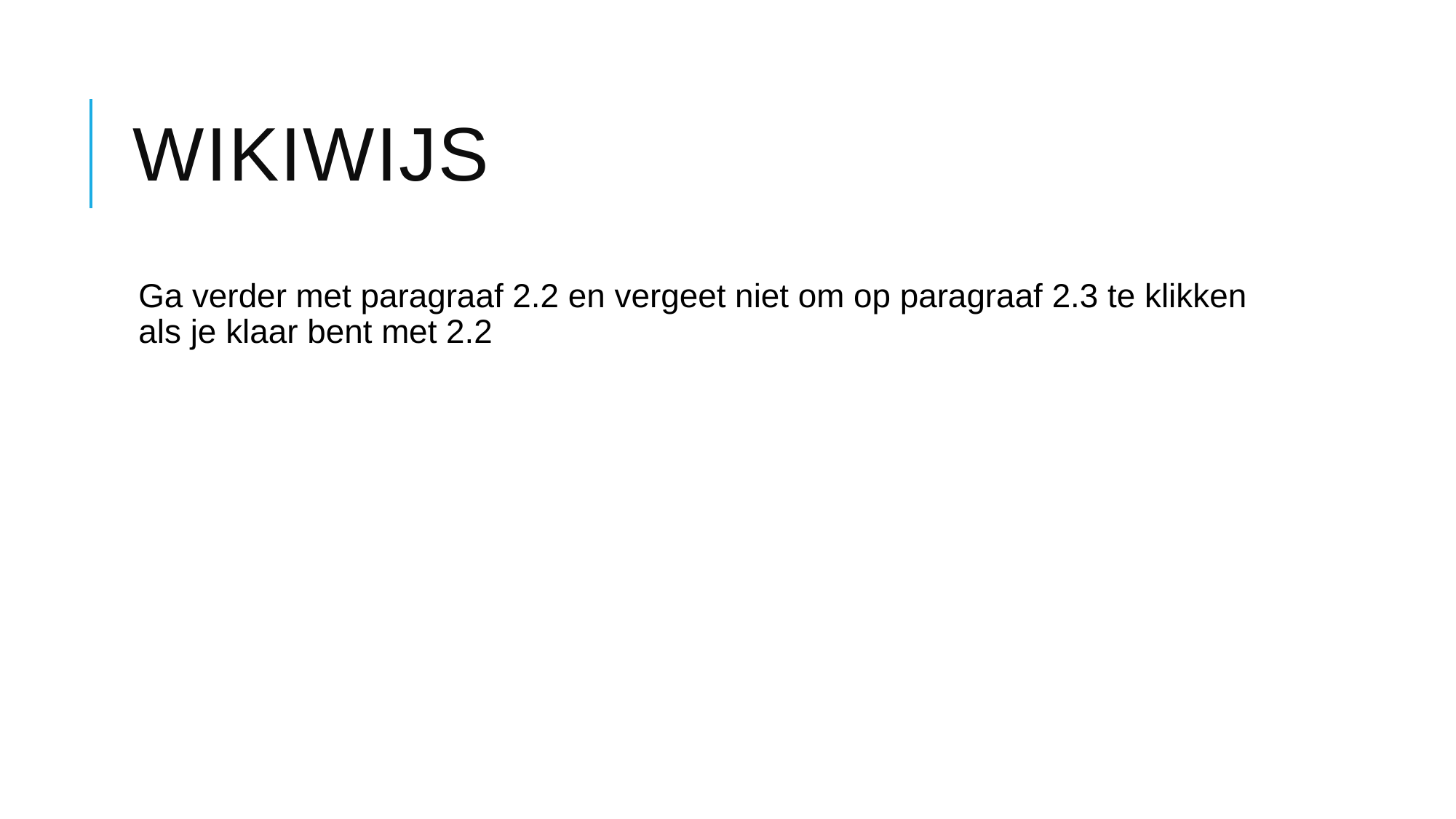

# Wikiwijs
Ga verder met paragraaf 2.2 en vergeet niet om op paragraaf 2.3 te klikken als je klaar bent met 2.2